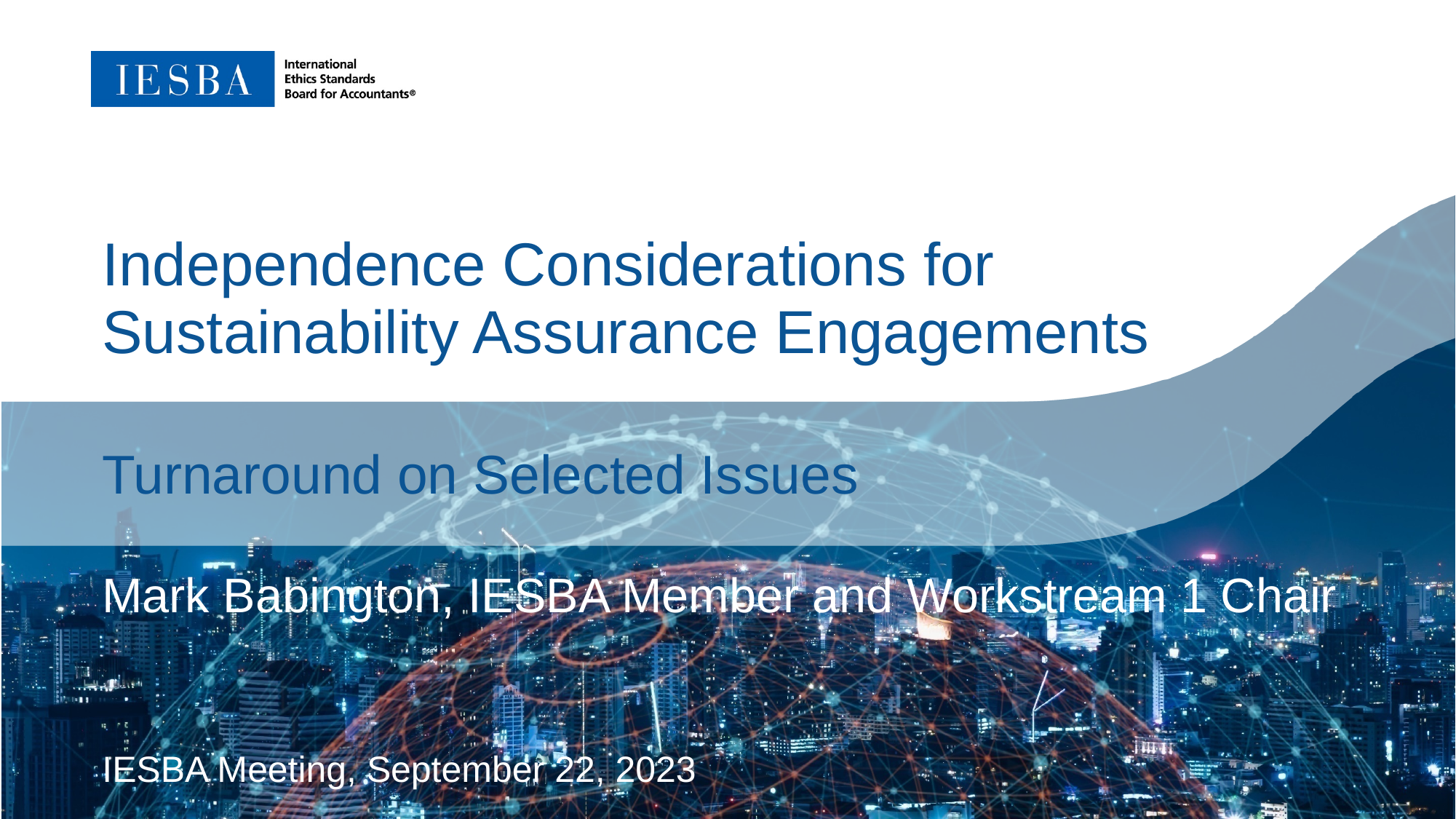

Independence Considerations for Sustainability Assurance Engagements
Turnaround on Selected Issues
Mark Babington, IESBA Member and Workstream 1 Chair

IESBA Meeting, September 22, 2023